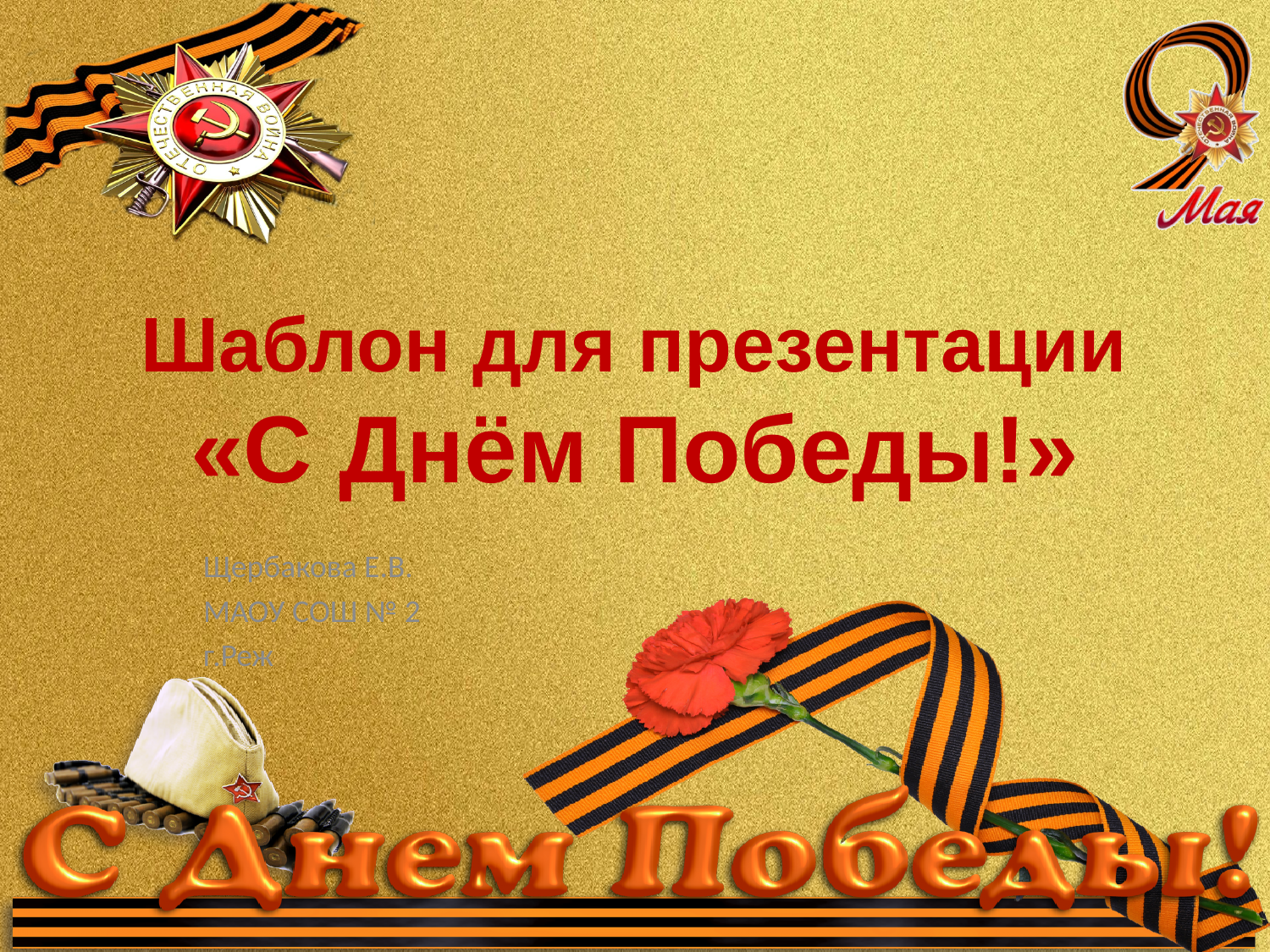

# Шаблон для презентации «С Днём Победы!»
Щербакова Е.В.
МАОУ СОШ № 2
г.Реж